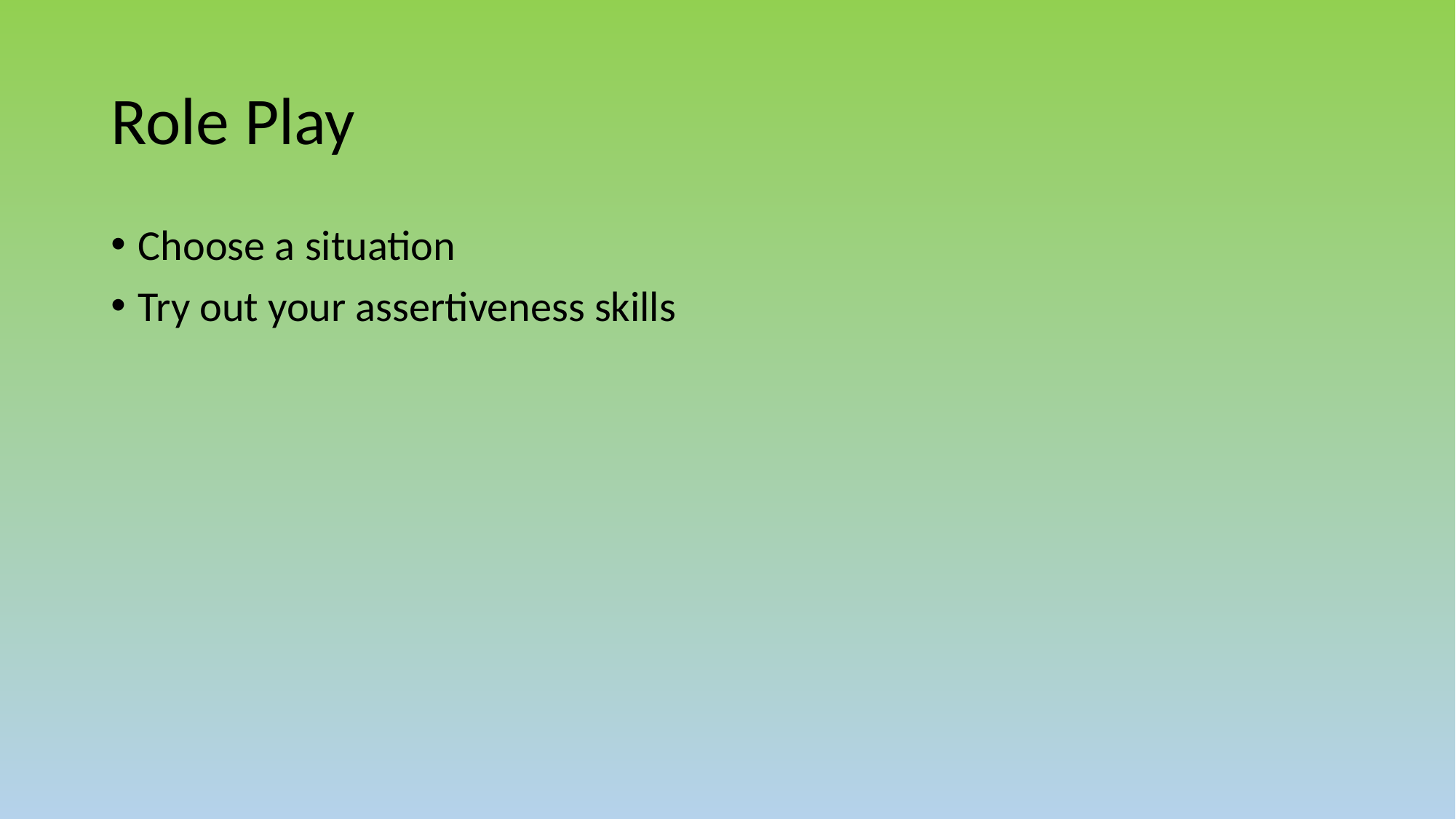

# Role Play
Choose a situation
Try out your assertiveness skills